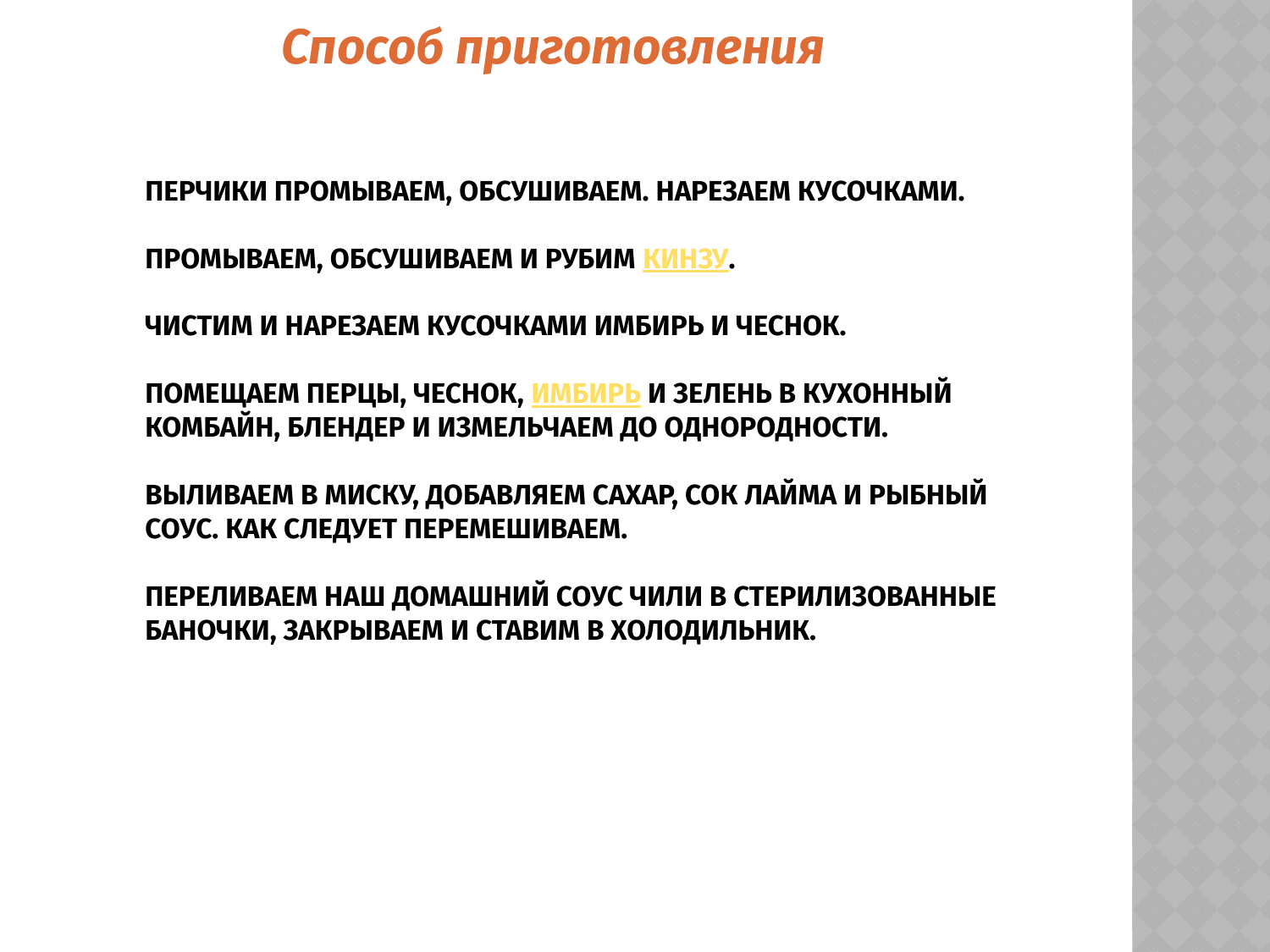

Способ приготовления

# Перчики промываем, обсушиваем. Нарезаем кусочками. Промываем, обсушиваем и рубим кинзу. Чистим и нарезаем кусочками имбирь и чеснок. Помещаем перцы, чеснок, имбирь и зелень в кухонный комбайн, блендер и измельчаем до однородности. Выливаем в миску, добавляем сахар, сок лайма и рыбный соус. Как следует перемешиваем. Переливаем наш домашний соус чили в стерилизованные баночки, закрываем и ставим в холодильник.